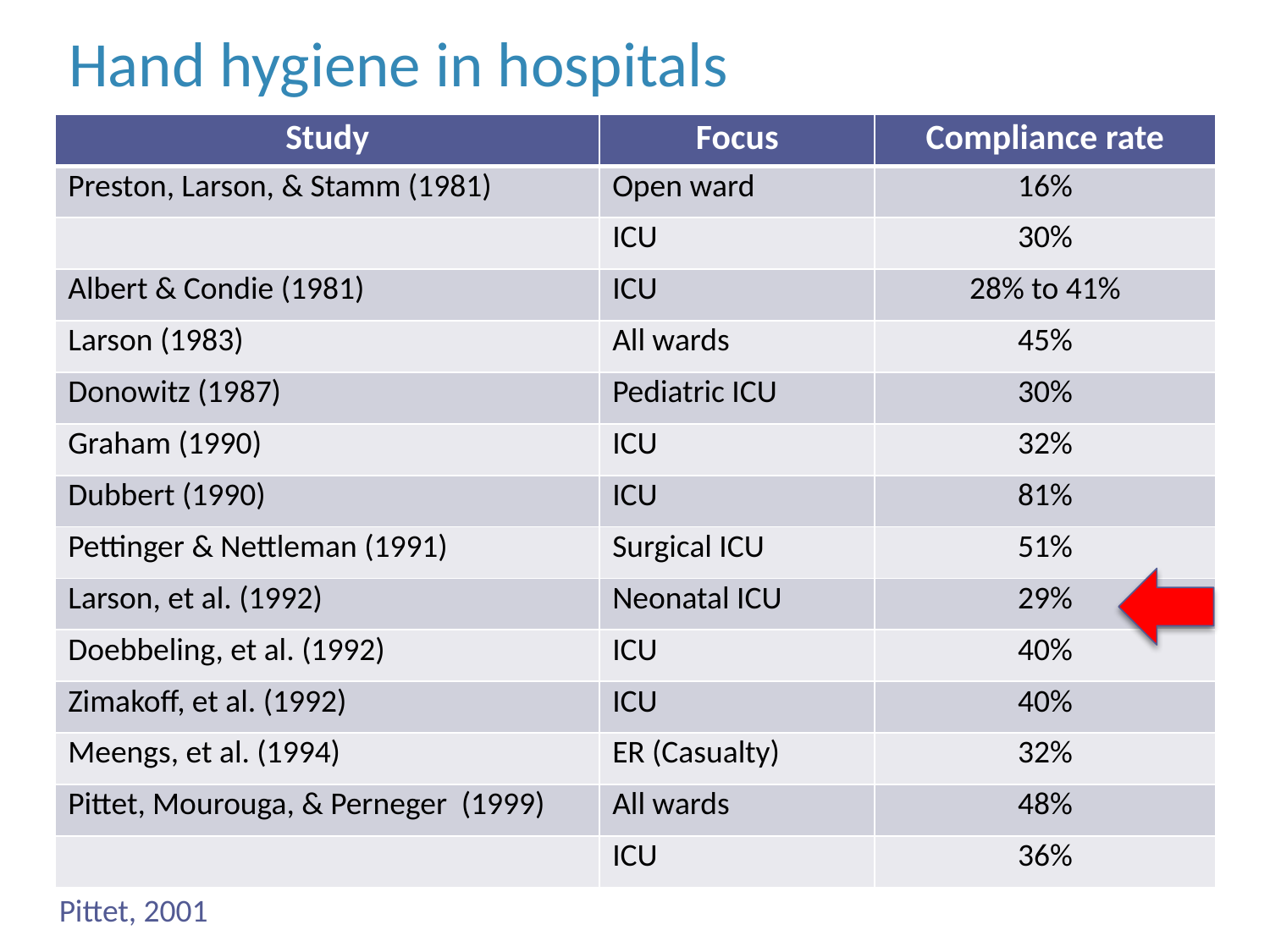

# Hand hygiene in hospitals
| Study | Focus | Compliance rate |
| --- | --- | --- |
| Preston, Larson, & Stamm (1981) | Open ward | 16% |
|  | ICU | 30% |
| Albert & Condie (1981) | ICU | 28% to 41% |
| Larson (1983) | All wards | 45% |
| Donowitz (1987) | Pediatric ICU | 30% |
| Graham (1990) | ICU | 32% |
| Dubbert (1990) | ICU | 81% |
| Pettinger & Nettleman (1991) | Surgical ICU | 51% |
| Larson, et al. (1992) | Neonatal ICU | 29% |
| Doebbeling, et al. (1992) | ICU | 40% |
| Zimakoff, et al. (1992) | ICU | 40% |
| Meengs, et al. (1994) | ER (Casualty) | 32% |
| Pittet, Mourouga, & Perneger (1999) | All wards | 48% |
|  | ICU | 36% |

Pittet, 2001